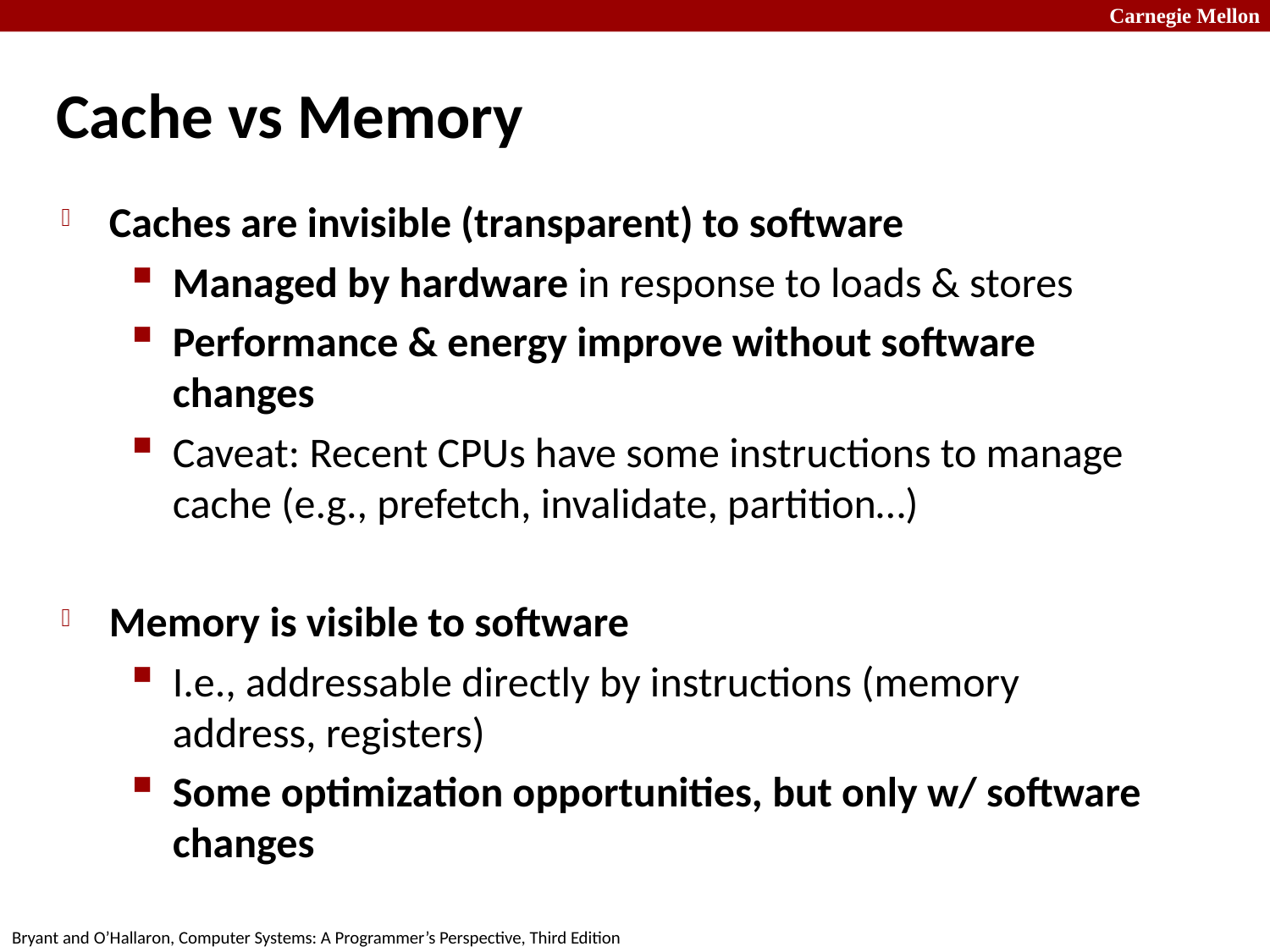

# Cache vs Memory
Caches are invisible (transparent) to software
Managed by hardware in response to loads & stores
Performance & energy improve without software changes
Caveat: Recent CPUs have some instructions to manage cache (e.g., prefetch, invalidate, partition…)

Memory is visible to software
I.e., addressable directly by instructions (memory address, registers)
Some optimization opportunities, but only w/ software changes